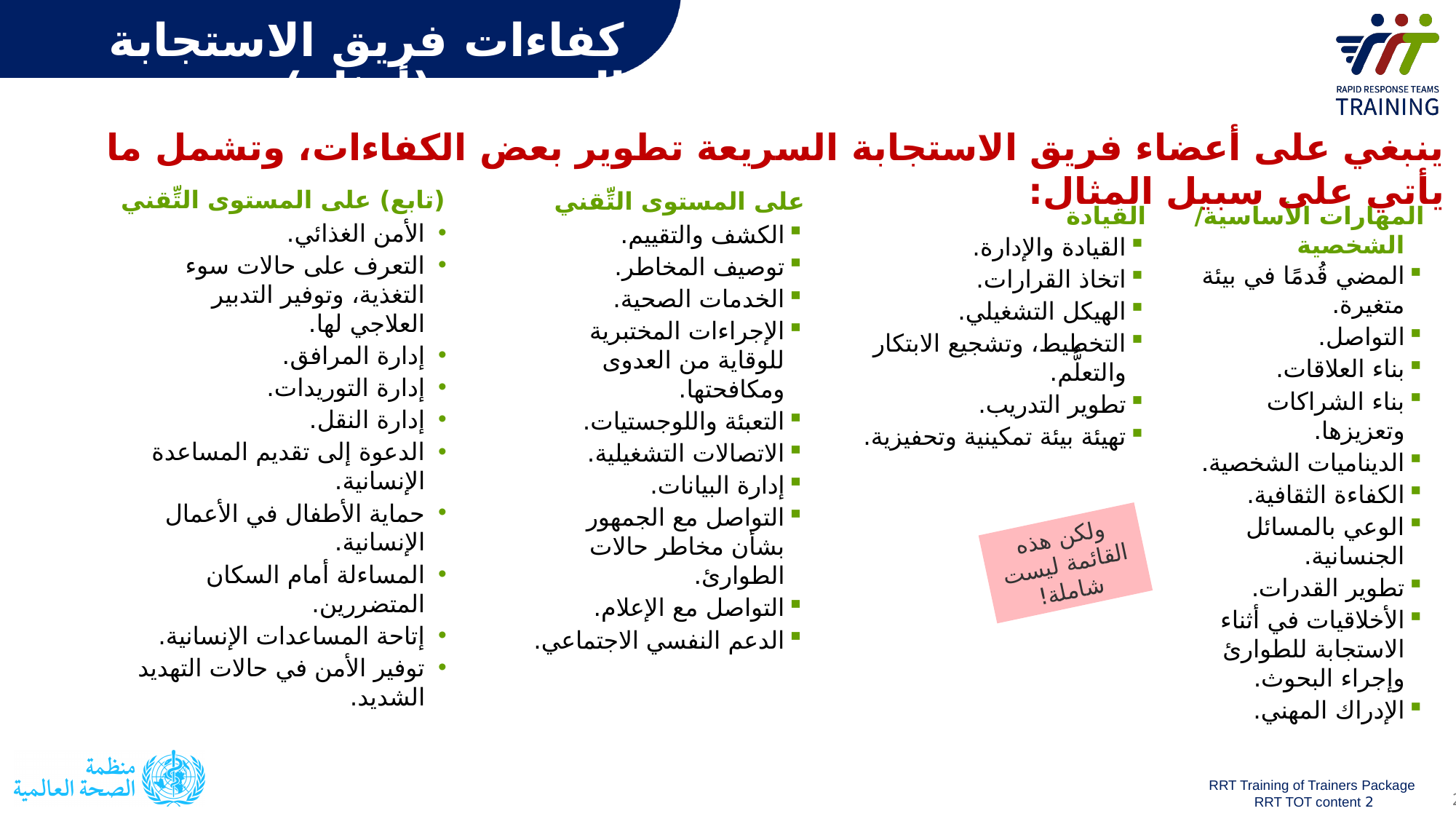

كفاءات فريق الاستجابة السريعة (أمثلة)
ينبغي على أعضاء فريق الاستجابة السريعة تطوير بعض الكفاءات، وتشمل ما يأتي على سبيل المثال:
(تابع) على المستوى التِّقني
الأمن الغذائي.
التعرف على حالات سوء التغذية، وتوفير التدبير العلاجي لها.
إدارة المرافق.
إدارة التوريدات.
إدارة النقل.
الدعوة إلى تقديم المساعدة الإنسانية.
حماية الأطفال في الأعمال الإنسانية.
المساءلة أمام السكان المتضررين.
إتاحة المساعدات الإنسانية.
توفير الأمن في حالات التهديد الشديد.
على المستوى التِّقني
الكشف والتقييم.
توصيف المخاطر.
الخدمات الصحية.
الإجراءات المختبرية للوقاية من العدوى ومكافحتها.
التعبئة واللوجستيات.
الاتصالات التشغيلية.
إدارة البيانات.
التواصل مع الجمهور بشأن مخاطر حالات الطوارئ.
التواصل مع الإعلام.
الدعم النفسي الاجتماعي.
القيادة
القيادة والإدارة.
اتخاذ القرارات.
الهيكل التشغيلي.
التخطيط، وتشجيع الابتكار‬ والتعلُّم.
تطوير التدريب.
تهيئة بيئة تمكينية وتحفيزية.
المهارات الأساسية/ الشخصية
المضي قُدمًا في بيئة متغيرة.
التواصل.
بناء العلاقات.
بناء الشراكات وتعزيزها.
الديناميات الشخصية.
الكفاءة الثقافية.
الوعي بالمسائل الجنسانية.
تطوير القدرات.
الأخلاقيات في أثناء الاستجابة للطوارئ وإجراء البحوث.
الإدراك المهني.
ولكن هذه القائمة ليست شاملة!